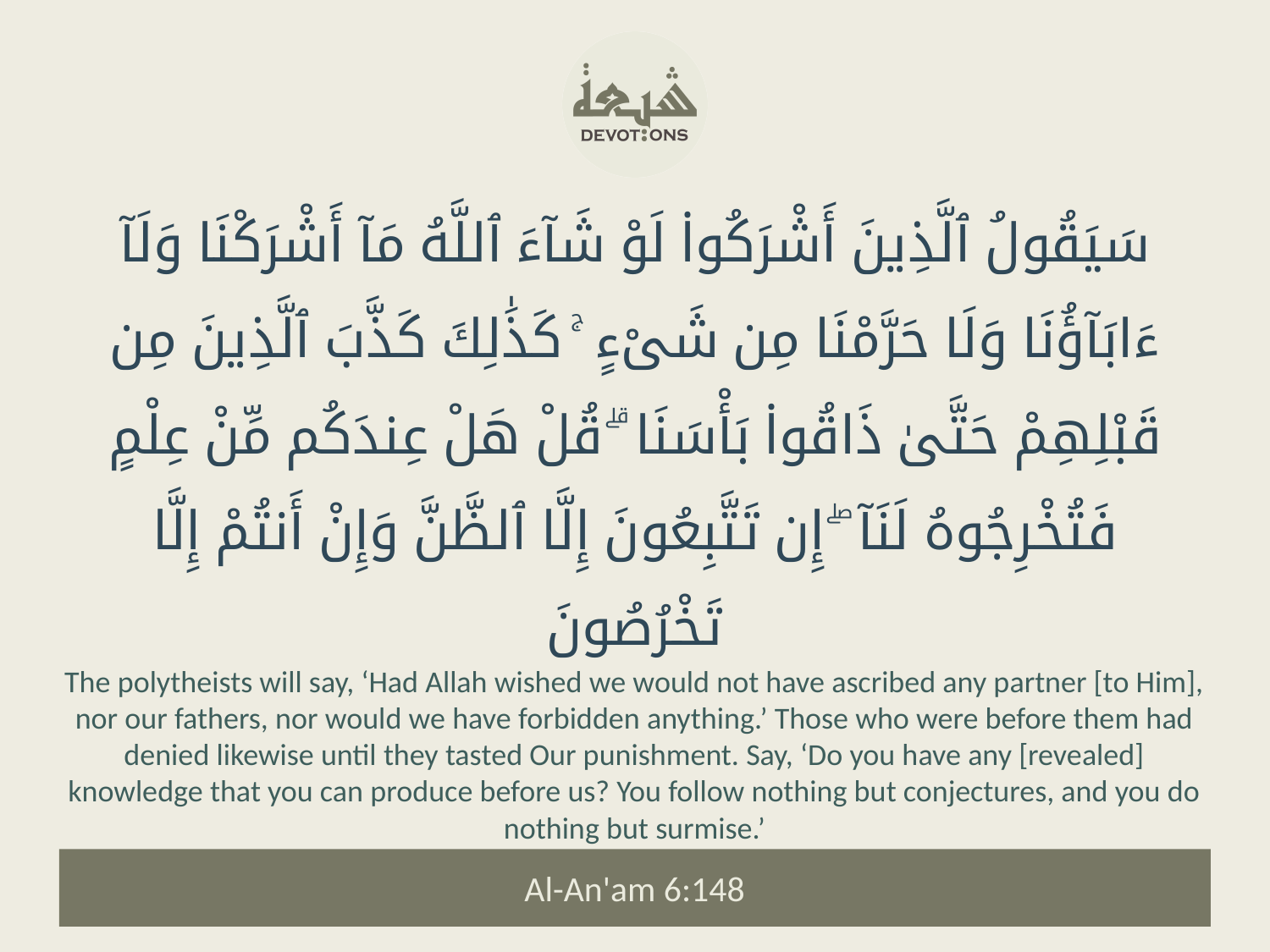

سَيَقُولُ ٱلَّذِينَ أَشْرَكُوا۟ لَوْ شَآءَ ٱللَّهُ مَآ أَشْرَكْنَا وَلَآ ءَابَآؤُنَا وَلَا حَرَّمْنَا مِن شَىْءٍ ۚ كَذَٰلِكَ كَذَّبَ ٱلَّذِينَ مِن قَبْلِهِمْ حَتَّىٰ ذَاقُوا۟ بَأْسَنَا ۗ قُلْ هَلْ عِندَكُم مِّنْ عِلْمٍ فَتُخْرِجُوهُ لَنَآ ۖ إِن تَتَّبِعُونَ إِلَّا ٱلظَّنَّ وَإِنْ أَنتُمْ إِلَّا تَخْرُصُونَ
The polytheists will say, ‘Had Allah wished we would not have ascribed any partner [to Him], nor our fathers, nor would we have forbidden anything.’ Those who were before them had denied likewise until they tasted Our punishment. Say, ‘Do you have any [revealed] knowledge that you can produce before us? You follow nothing but conjectures, and you do nothing but surmise.’
Al-An'am 6:148